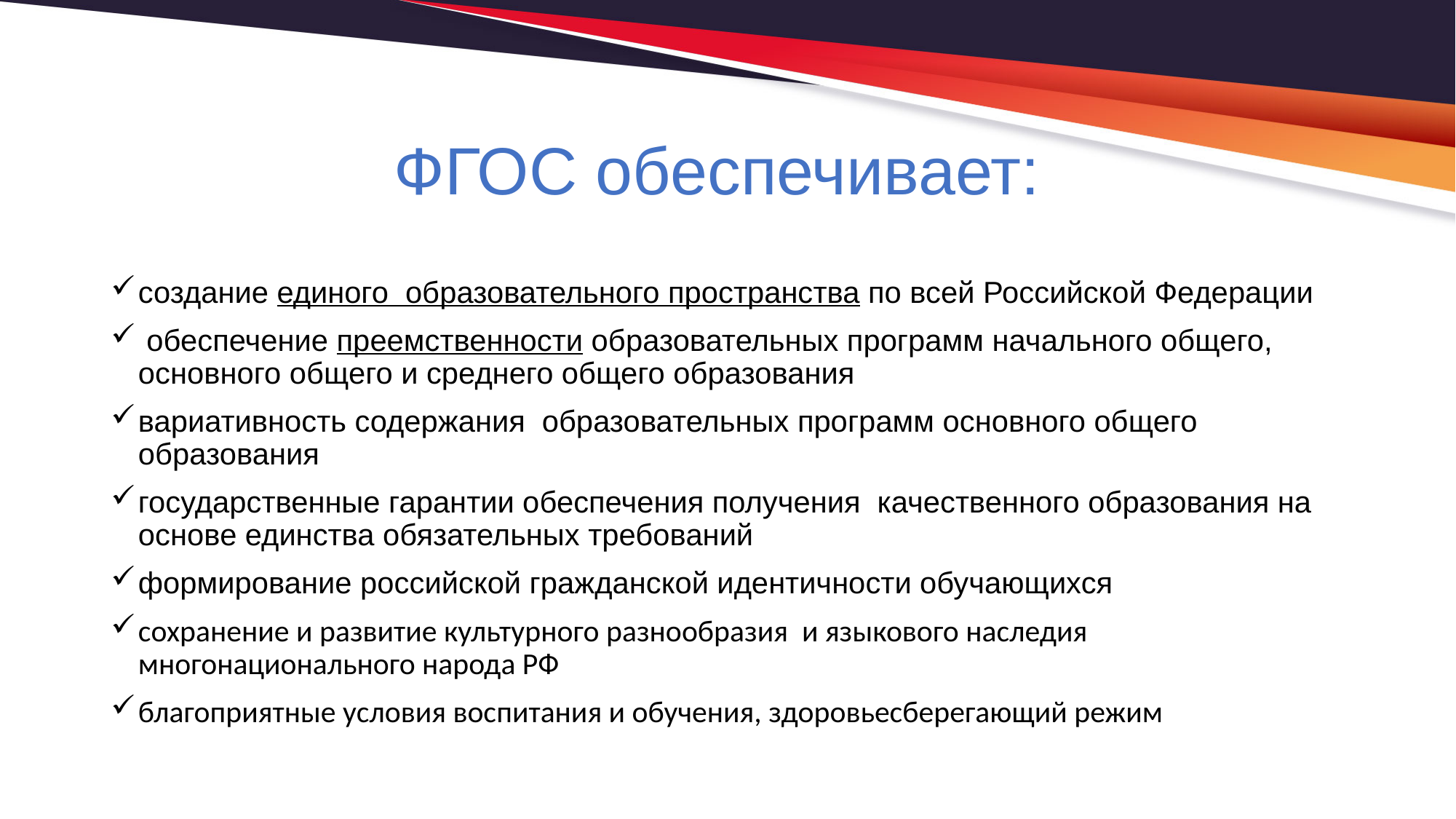

# ФГОС обеспечивает:
создание единого  образовательного пространства по всей Российской Федерации
 обеспечение преемственности образовательных программ начального общего, основного общего и среднего общего образования
вариативность содержания  образовательных программ основного общего образования
государственные гарантии обеспечения получения  качественного образования на основе единства обязательных требований
формирование российской гражданской идентичности обучающихся
сохранение и развитие культурного разнообразия  и языкового наследия многонационального народа РФ
благоприятные условия воспитания и обучения, здоровьесберегающий режим